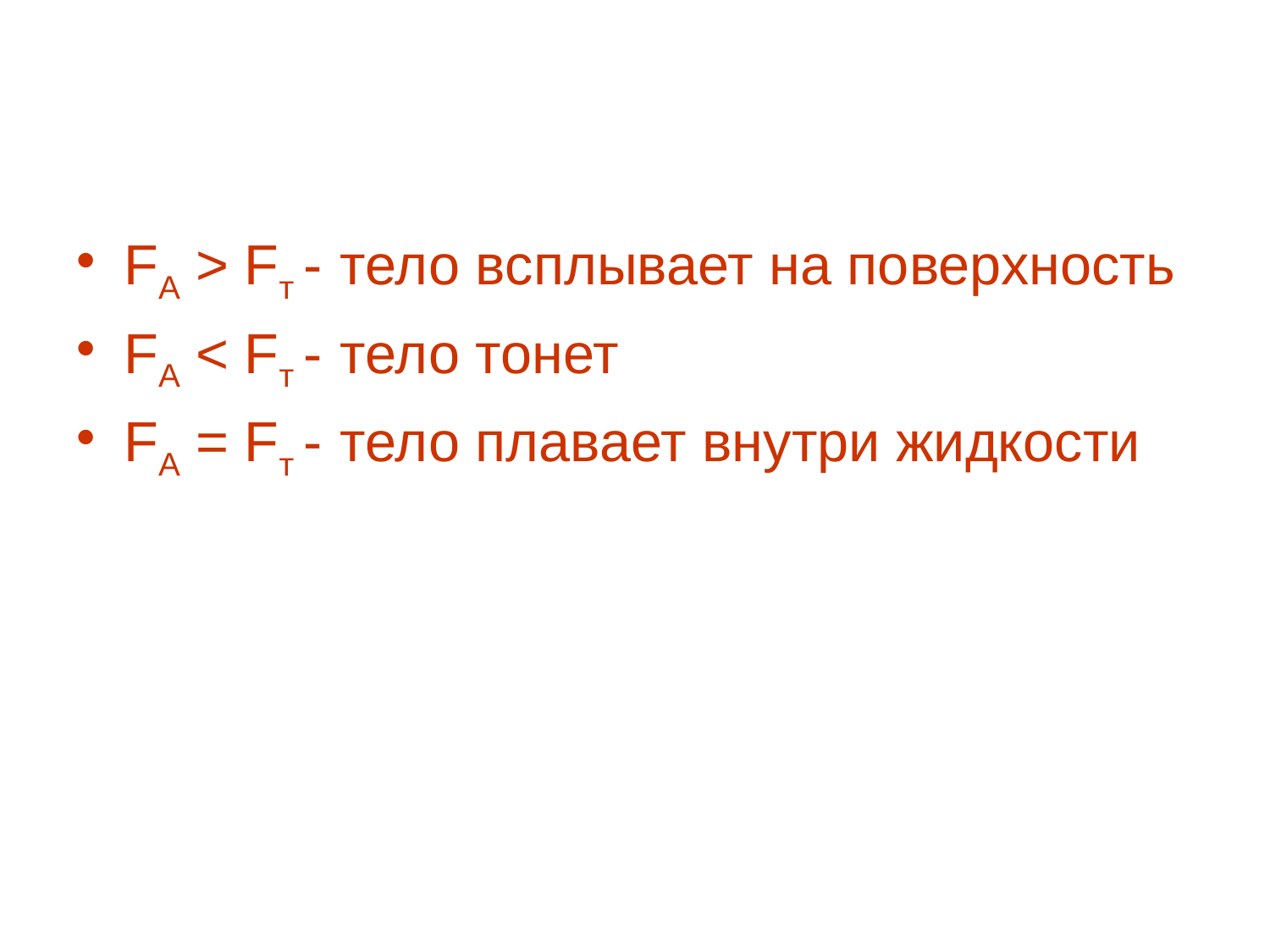

FA > Fт -  тело всплывает на поверхность
FA < Fт -  тело тонет
FA = Fт -  тело плавает внутри жидкости